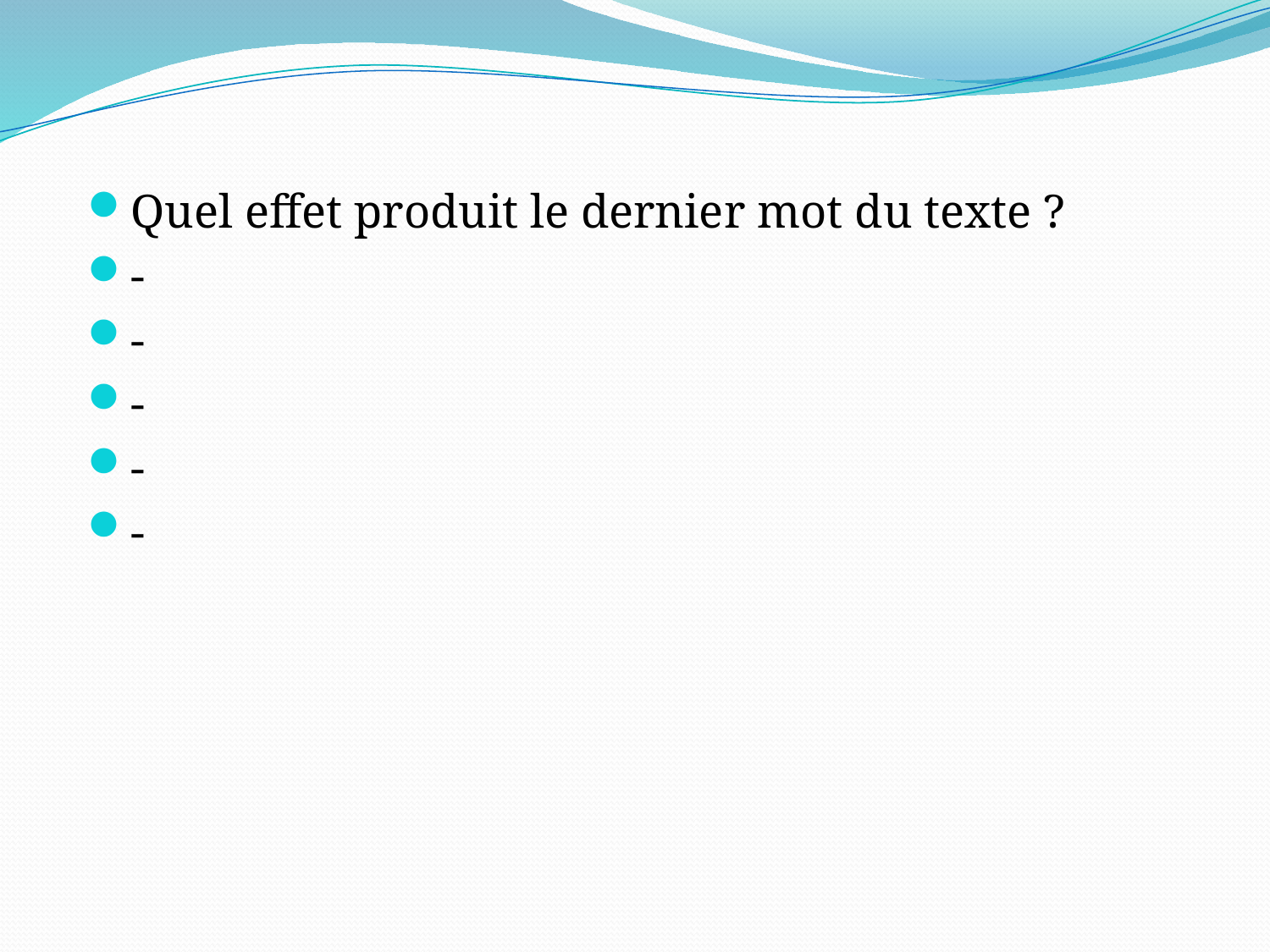

Quel effet produit le dernier mot du texte ?
-
-
-
-
-